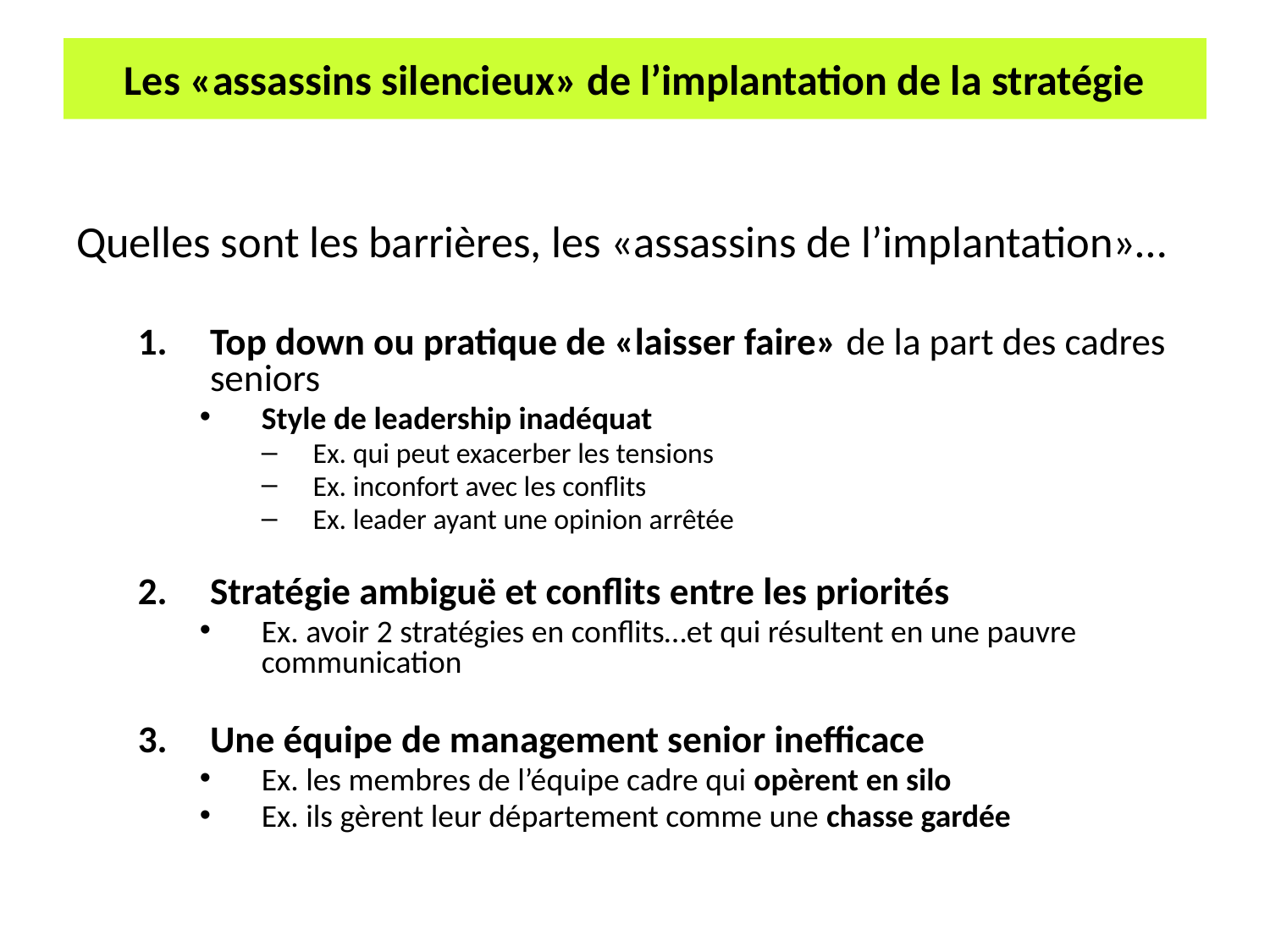

# Les «assassins silencieux» de l’implantation de la stratégie
Quelles sont les barrières, les «assassins de l’implantation»…

Top down ou pratique de «laisser faire» de la part des cadres seniors
Style de leadership inadéquat
Ex. qui peut exacerber les tensions
Ex. inconfort avec les conflits
Ex. leader ayant une opinion arrêtée

Stratégie ambiguë et conflits entre les priorités
Ex. avoir 2 stratégies en conflits…et qui résultent en une pauvre communication

Une équipe de management senior inefficace
Ex. les membres de l’équipe cadre qui opèrent en silo
Ex. ils gèrent leur département comme une chasse gardée